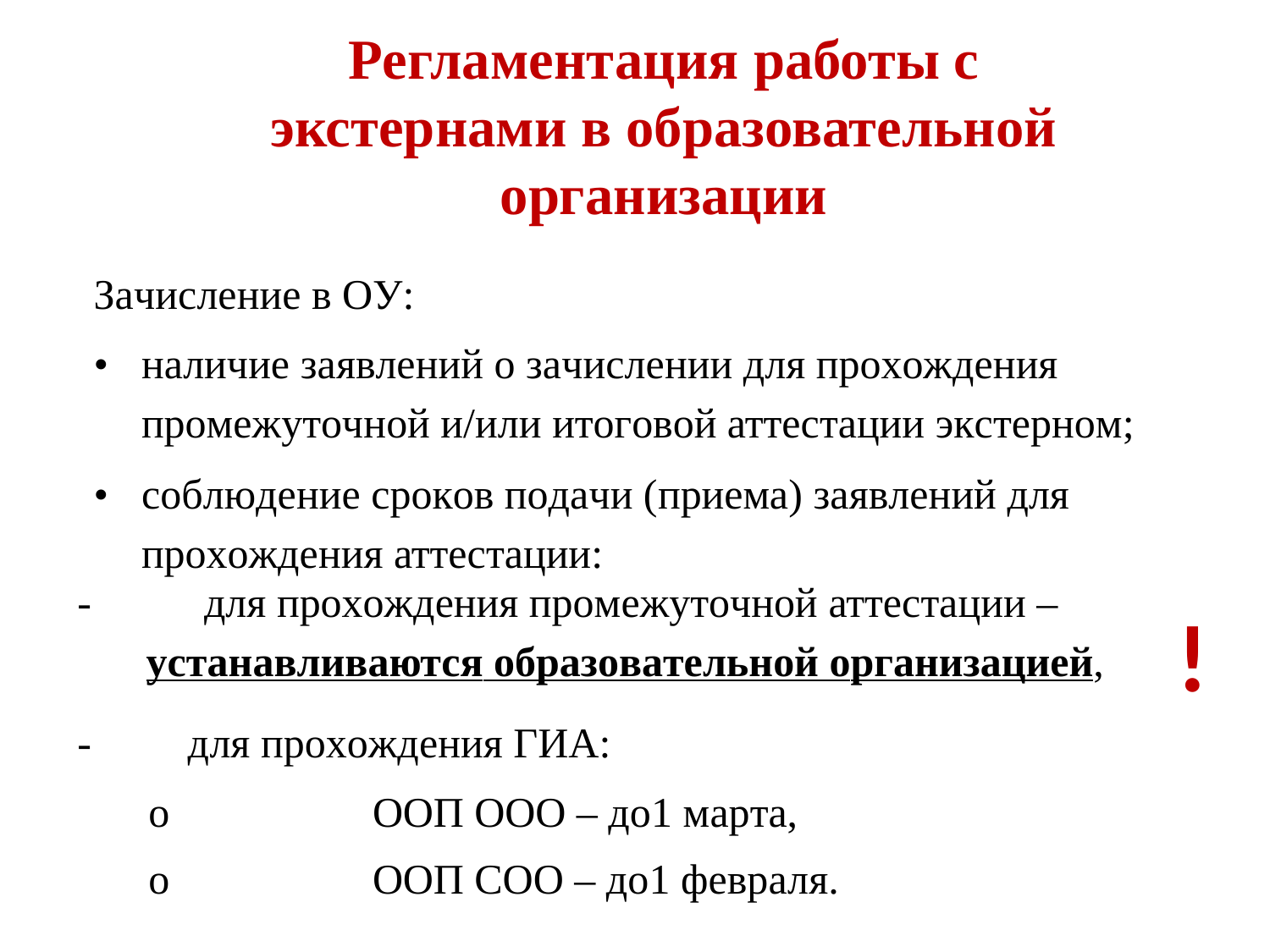

Регламентация работы с
экстернами в образовательной
организации
Зачисление в ОУ:

• 	наличие заявлений о зачислении для прохождения промежуточной и/или итоговой аттестации экстерном;

• 	соблюдение сроков подачи (приема) заявлений для прохождения аттестации:

-                для прохождения промежуточной аттестации –
устанавливаются образовательной организацией,

-         для прохождения ГИА:

o 	ООП ООО – до1 марта,

o 	ООП СОО – до1 февраля.
!